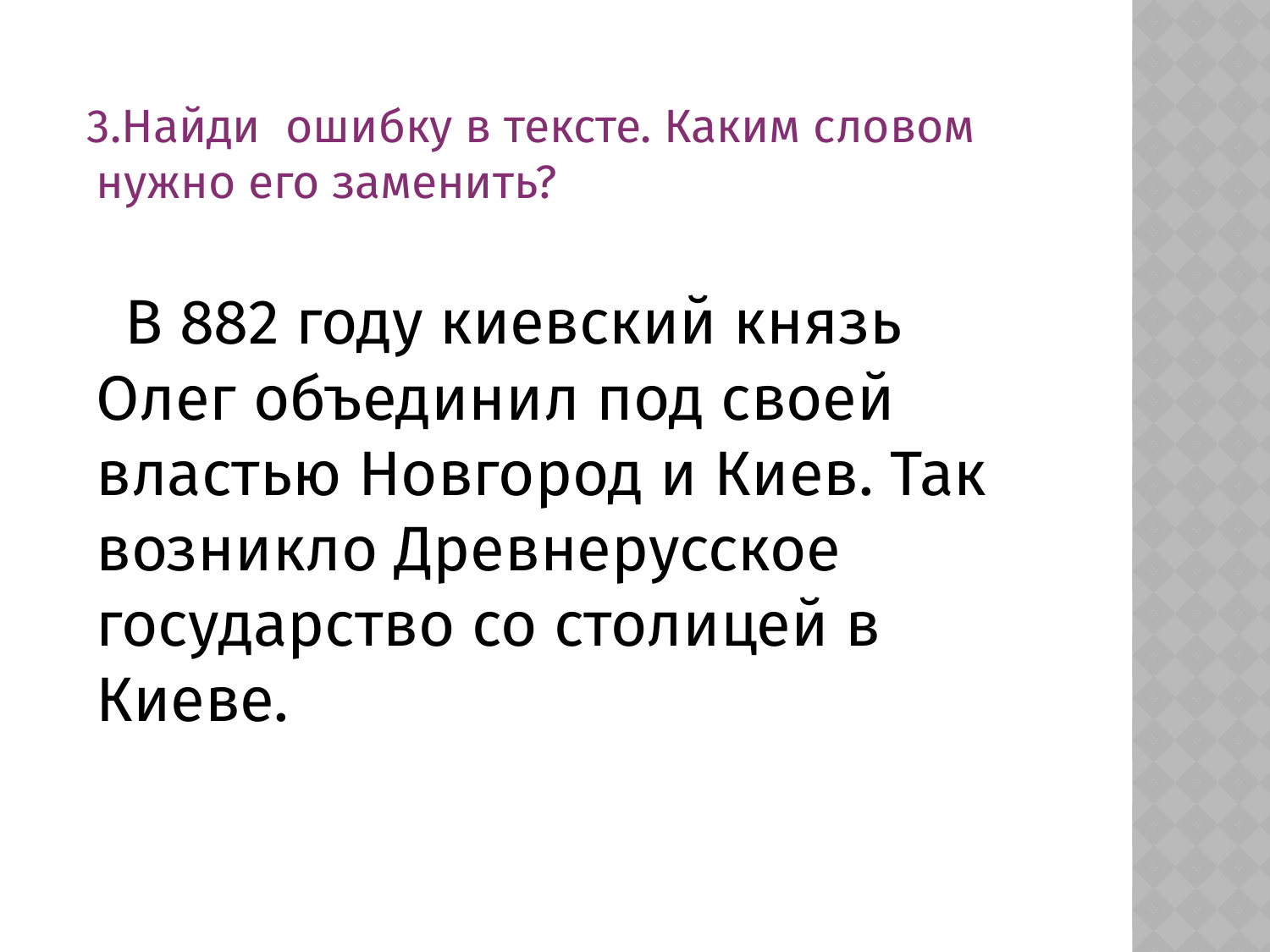

3.Найди  ошибку в тексте. Каким словом нужно его заменить?

     В 882 году киевский князь Олег объединил под своей властью Новгород и Киев. Так возникло Древнерусское государство со столицей в Киеве.